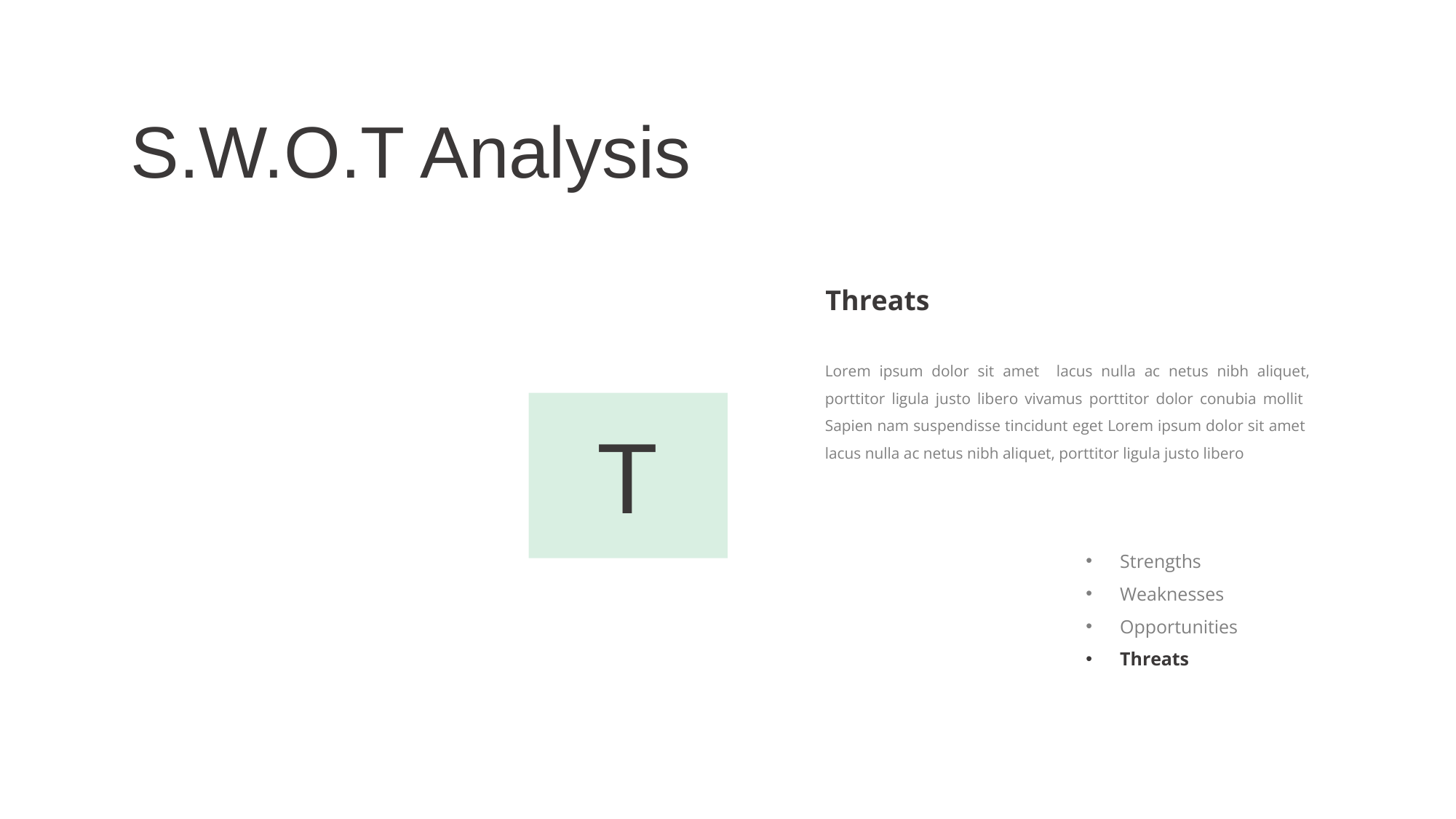

S.W.O.T Analysis

Threats
Lorem ipsum dolor sit amet  lacus nulla ac netus nibh aliquet, porttitor ligula justo libero vivamus porttitor dolor conubia mollit  Sapien nam suspendisse tincidunt eget Lorem ipsum dolor sit amet  lacus nulla ac netus nibh aliquet, porttitor ligula justo libero

T
Strengths
Weaknesses
Opportunities
Threats